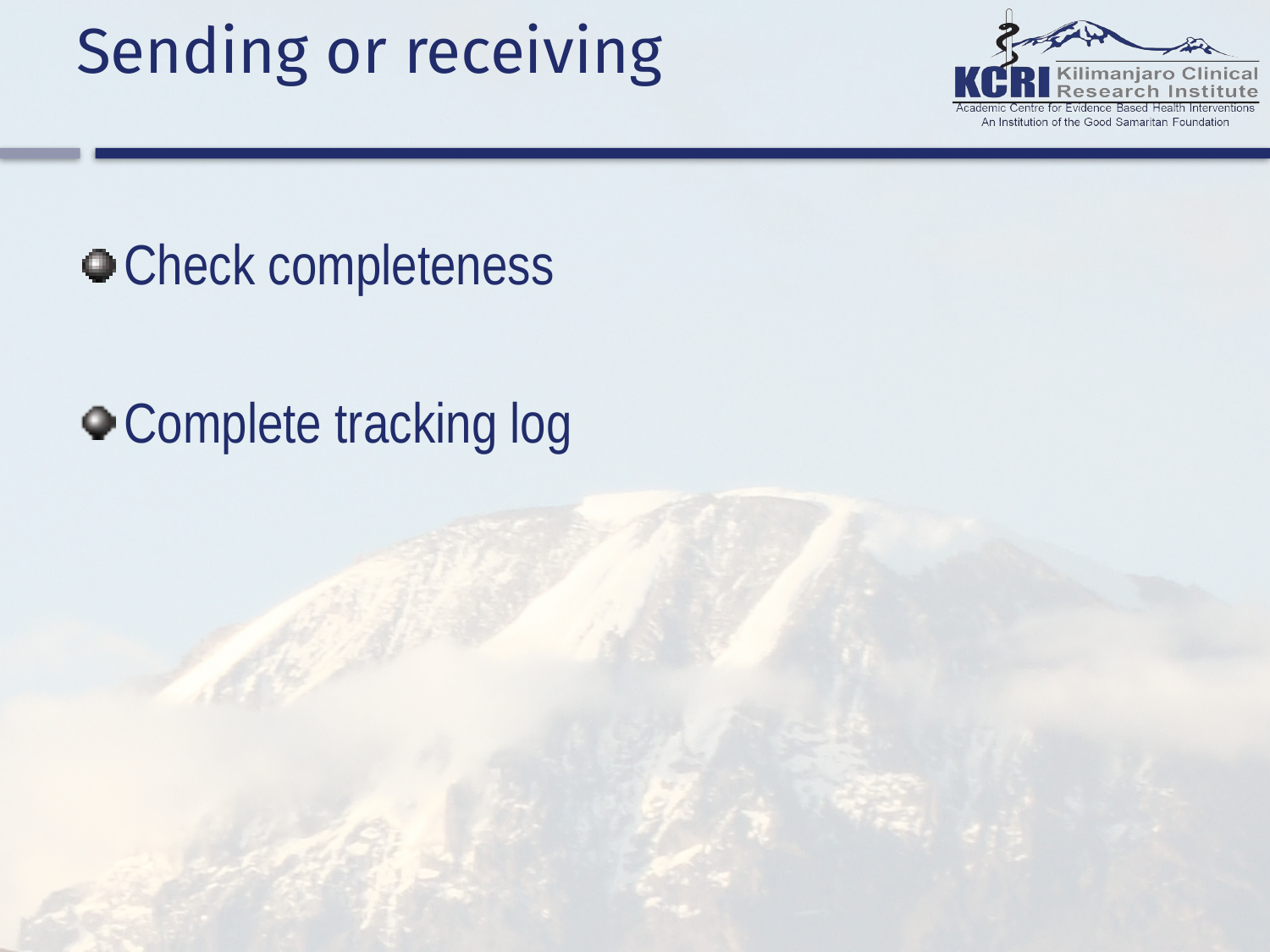

# Sending or receiving
Check completeness

Complete tracking log